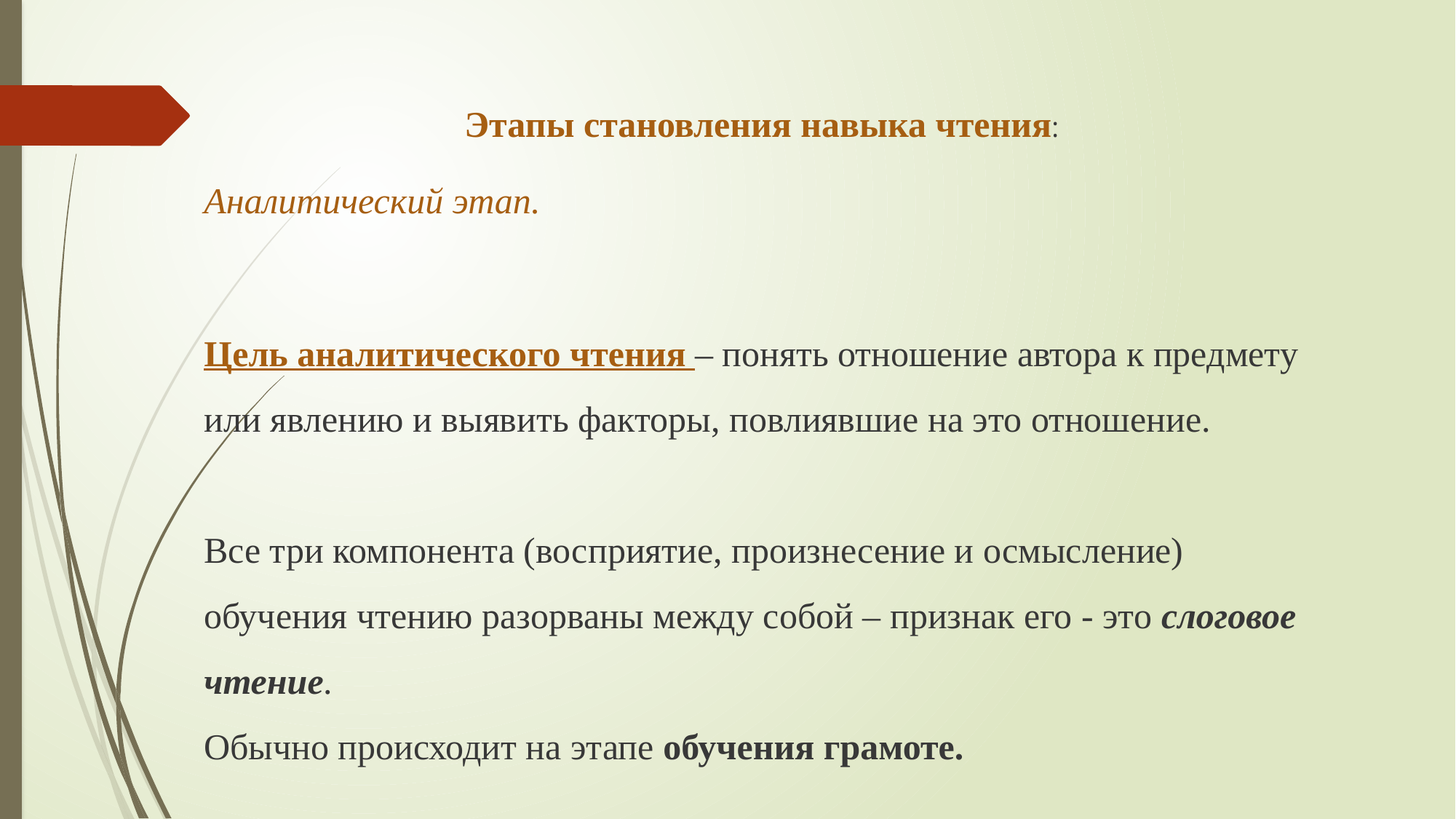

Этапы становления навыка чтения:

Аналитический этап.

Цель аналитического чтения – понять отношение автора к предмету или явлению и выявить факторы, повлиявшие на это отношение.

Все три компонента (восприятие, произнесение и осмысление) обучения чтению разорваны между собой – признак его - это слоговое чтение.
Обычно происходит на этапе обучения грамоте.